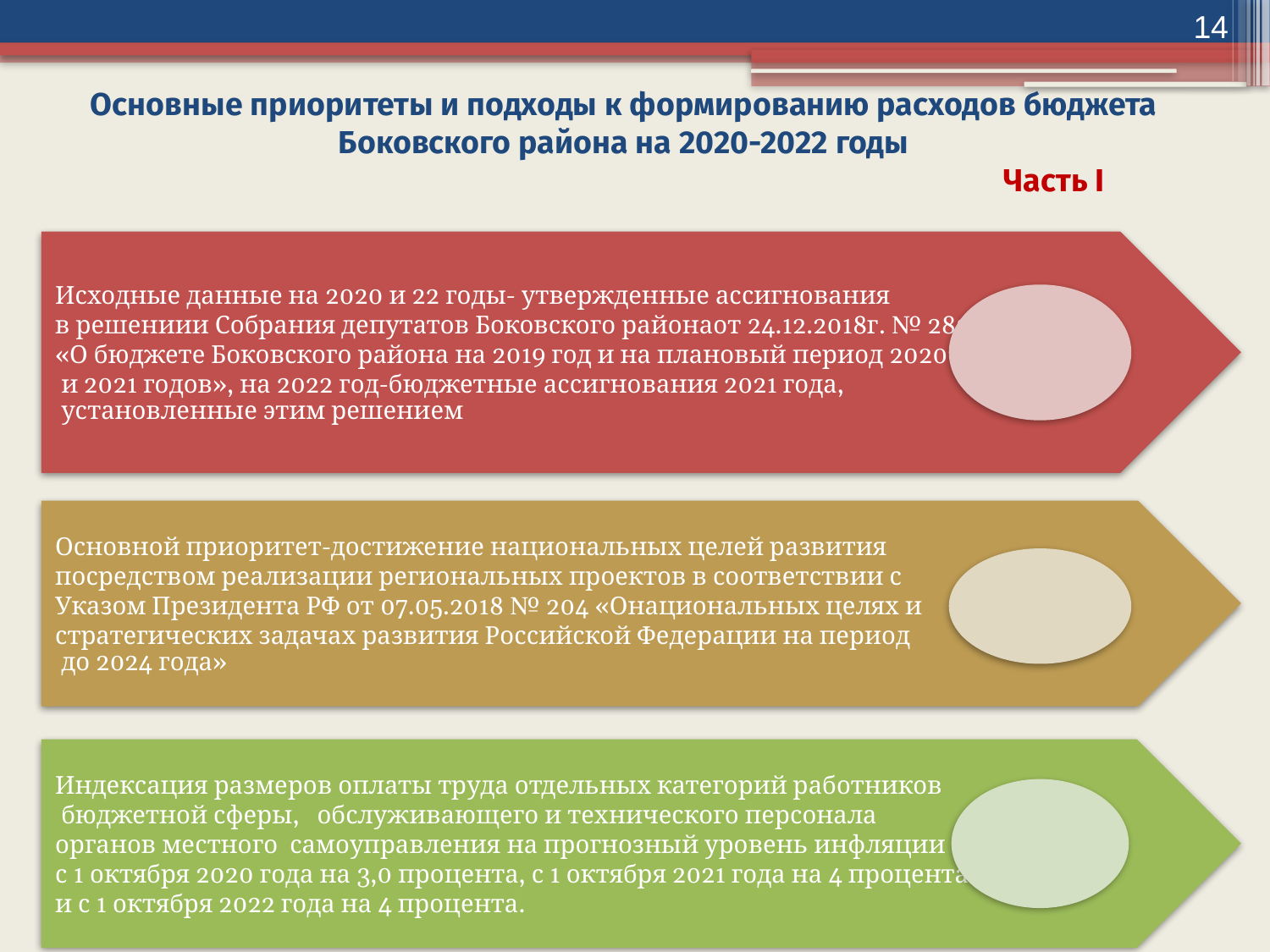

14
# Основные приоритеты и подходы к формированию расходов бюджета Боковского района на 2020-2022 годы Часть I
Исходные данные на 2020 и 22 годы- утвержденные ассигнования
в решениии Собрания депутатов Боковского районаот 24.12.2018г. № 283
«О бюджете Боковского района на 2019 год и на плановый период 2020
 и 2021 годов», на 2022 год-бюджетные ассигнования 2021 года,
 установленные этим решением
Основной приоритет-достижение национальных целей развития
посредством реализации региональных проектов в соответствии с
Указом Президента РФ от 07.05.2018 № 204 «Онациональных целях и
стратегических задачах развития Российской Федерации на период
 до 2024 года»
Индексация размеров оплаты труда отдельных категорий работников
 бюджетной сферы,   обслуживающего и технического персонала
органов местного  самоуправления на прогнозный уровень инфляции
с 1 октября 2020 года на 3,0 процента, с 1 октября 2021 года на 4 процента
и с 1 октября 2022 года на 4 процента.